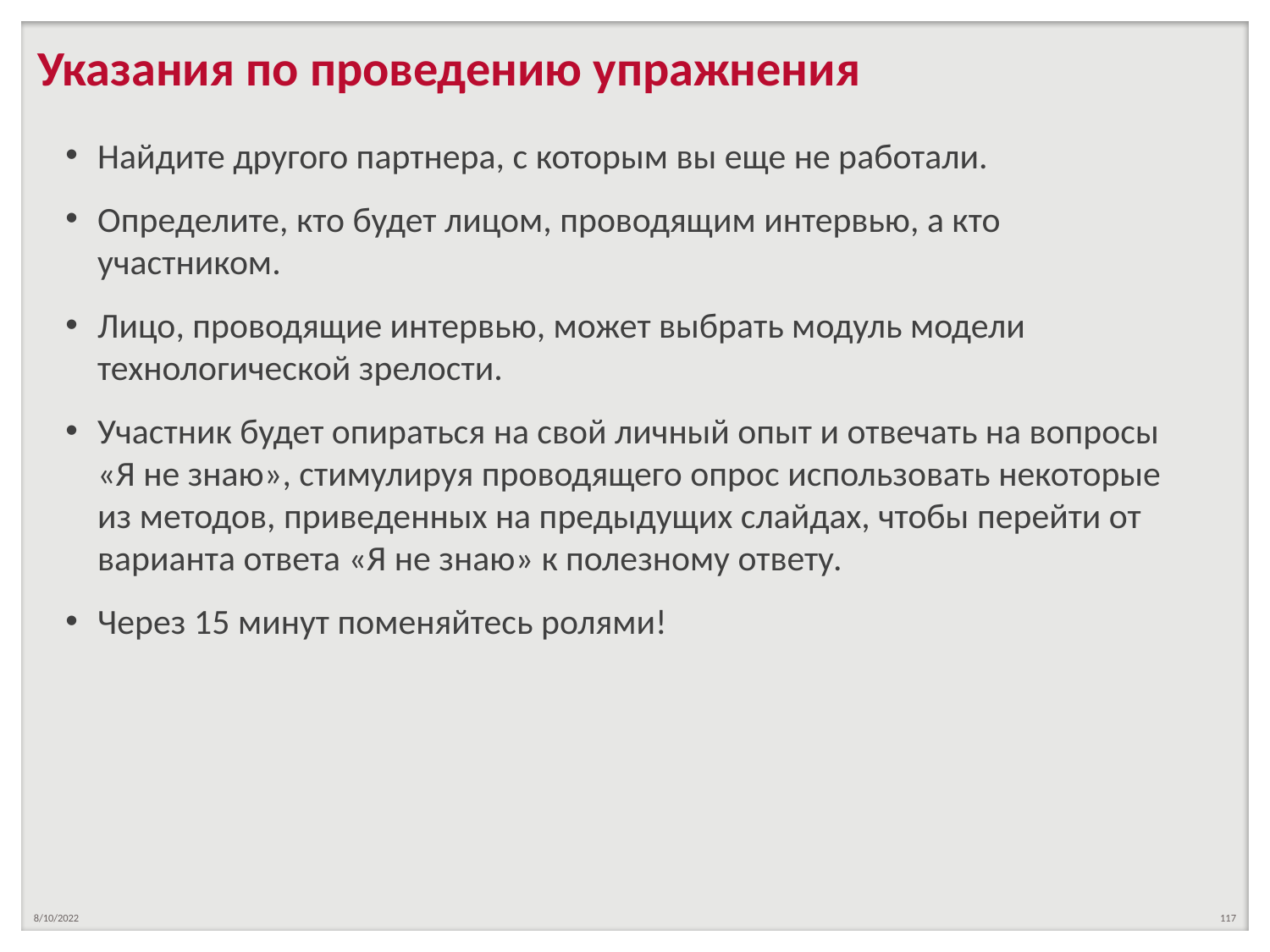

# Указания по проведению упражнения
Найдите другого партнера, с которым вы еще не работали.
Определите, кто будет лицом, проводящим интервью, а кто участником.
Лицо, проводящие интервью, может выбрать модуль модели технологической зрелости.
Участник будет опираться на свой личный опыт и отвечать на вопросы «Я не знаю», стимулируя проводящего опрос использовать некоторые из методов, приведенных на предыдущих слайдах, чтобы перейти от варианта ответа «Я не знаю» к полезному ответу.
Через 15 минут поменяйтесь ролями!

8/10/2022
117